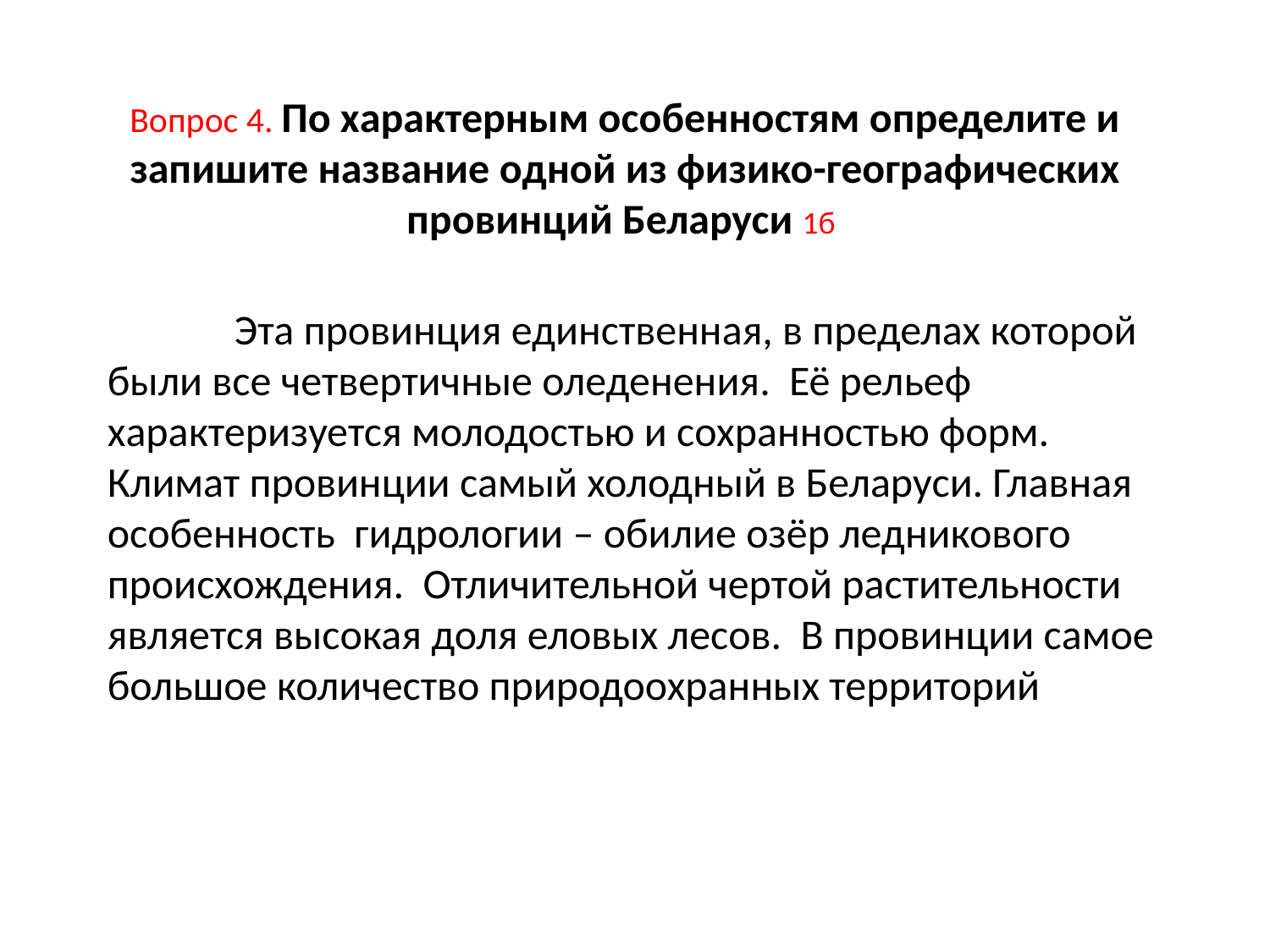

Вопрос 4. По характерным особенностям определите и запишите название одной из физико-географических провинций Беларуси 1б
	Эта провинция единственная, в пределах которой были все четвертичные оледенения.  Её рельеф характеризуется молодостью и сохранностью форм. Климат провинции самый холодный в Беларуси. Главная особенность  гидрологии – обилие озёр ледникового происхождения.  Отличительной чертой растительности является высокая доля еловых лесов.  В провинции самое большое количество природоохранных территорий